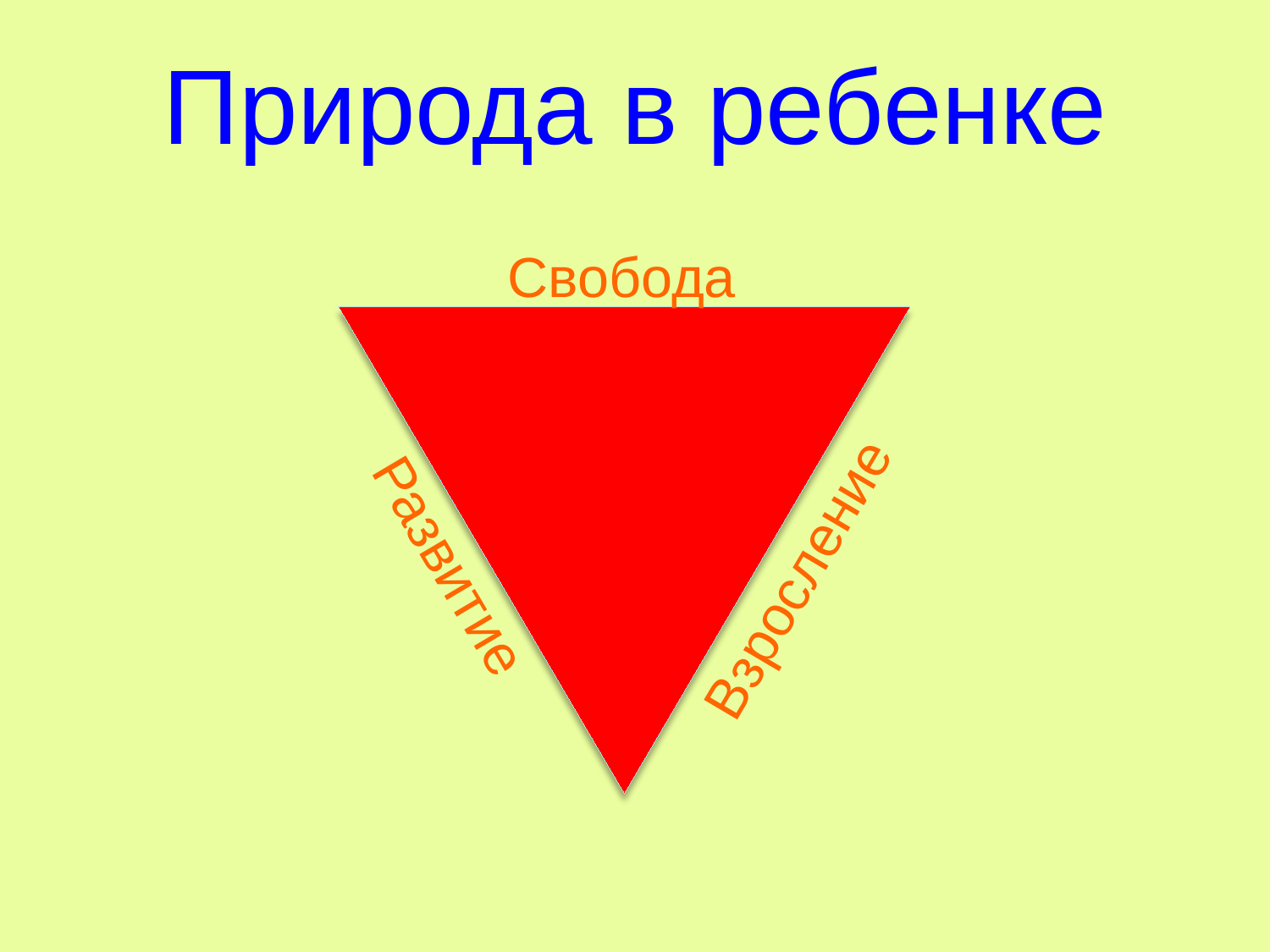

#
Природа в ребенке
Свобода

Развитие
Взросление